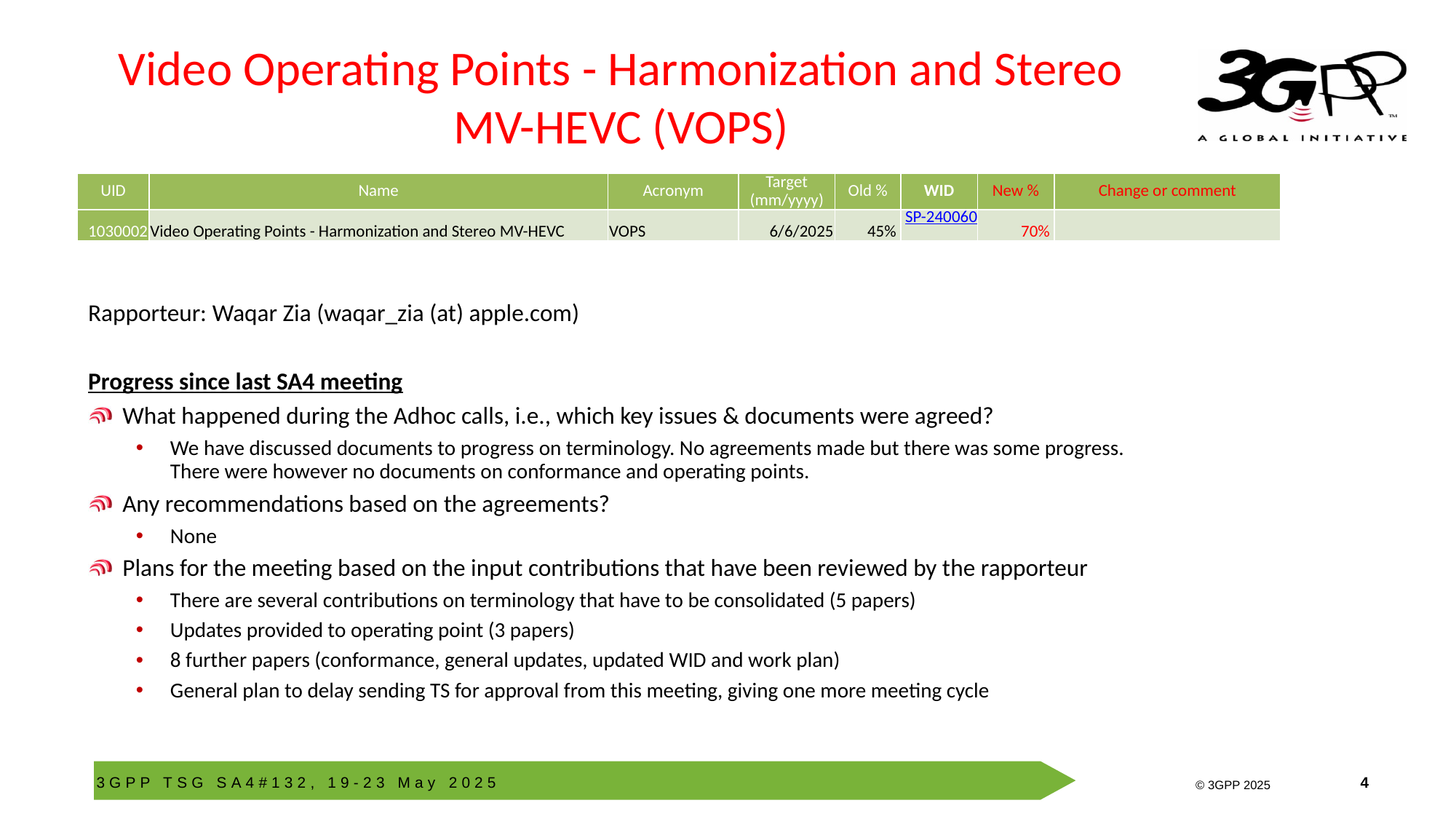

# Video Operating Points - Harmonization and Stereo MV-HEVC (VOPS)
| UID | Name | Acronym | Target (mm/yyyy) | Old % | WID | New % | Change or comment |
| --- | --- | --- | --- | --- | --- | --- | --- |
| 1030002 | Video Operating Points - Harmonization and Stereo MV-HEVC | VOPS | 6/6/2025 | 45% | SP-240060 | 70% |  |
Rapporteur: Waqar Zia (waqar_zia (at) apple.com)

Progress since last SA4 meeting
What happened during the Adhoc calls, i.e., which key issues & documents were agreed?
We have discussed documents to progress on terminology. No agreements made but there was some progress.
There were however no documents on conformance and operating points.
Any recommendations based on the agreements?
None
Plans for the meeting based on the input contributions that have been reviewed by the rapporteur
There are several contributions on terminology that have to be consolidated (5 papers)
Updates provided to operating point (3 papers)
8 further papers (conformance, general updates, updated WID and work plan)
General plan to delay sending TS for approval from this meeting, giving one more meeting cycle